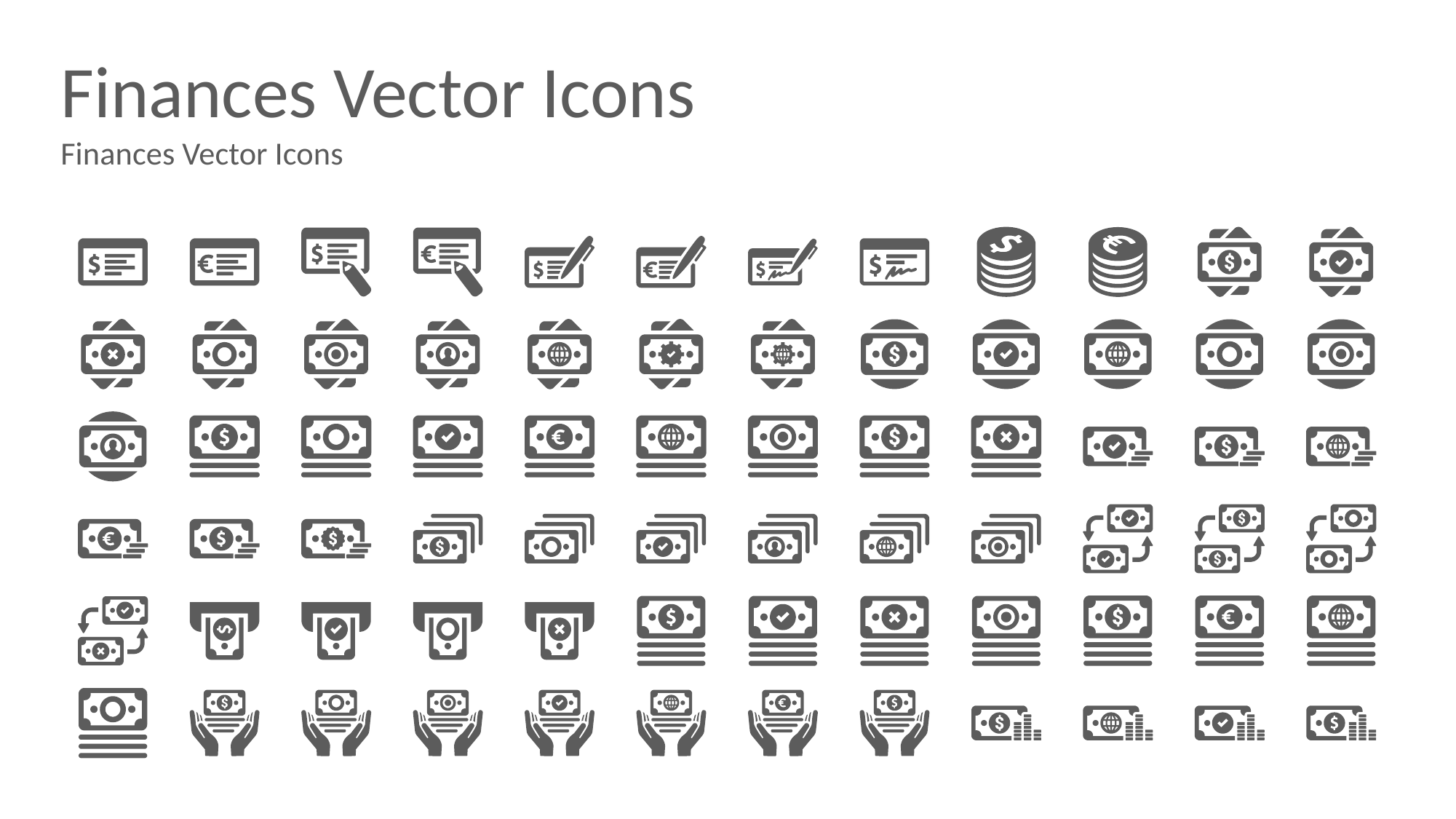

# Finances Vector Icons
Finances Vector Icons